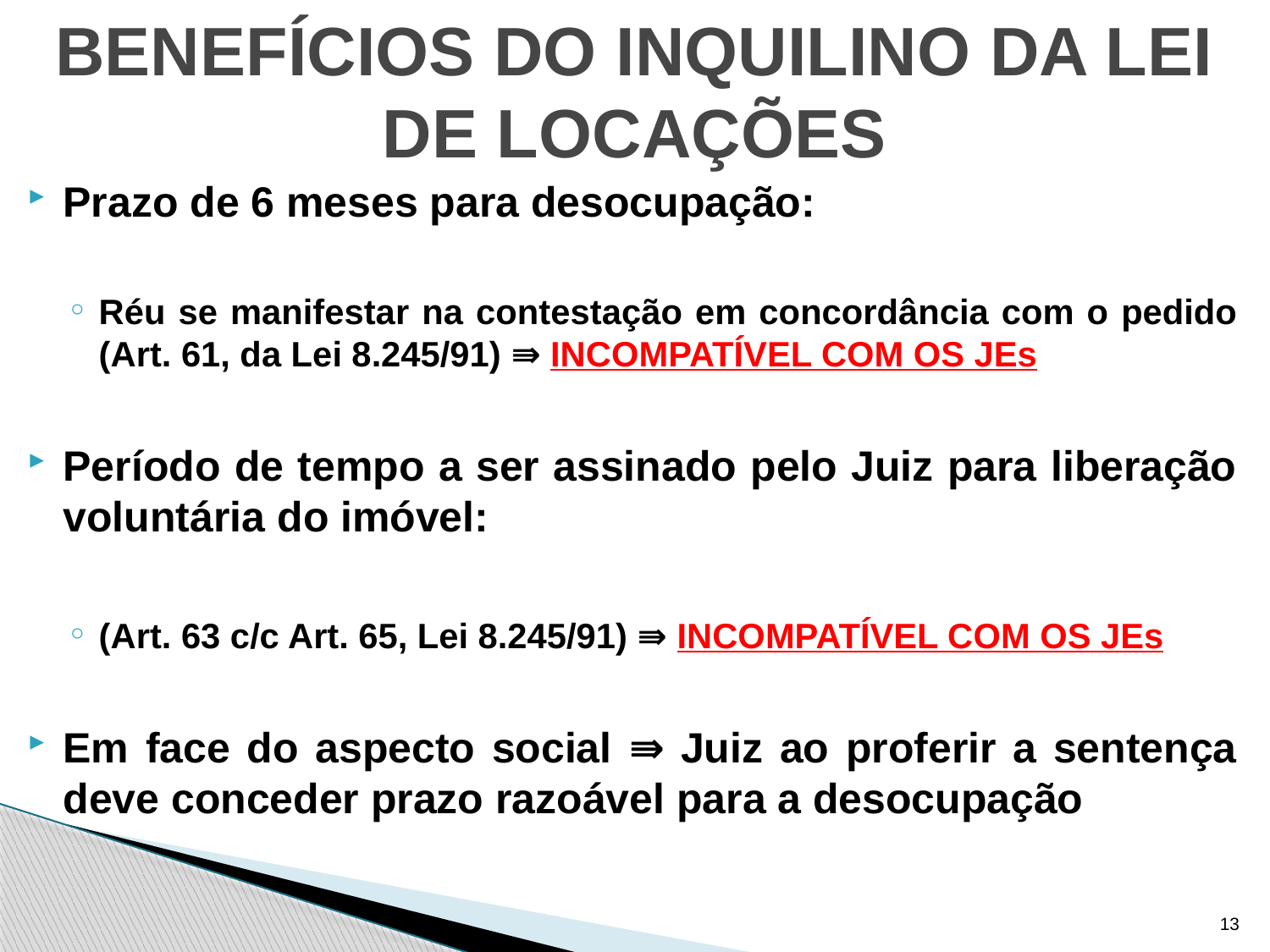

# BENEFÍCIOS DO INQUILINO DA LEI DE LOCAÇÕES
Prazo de 6 meses para desocupação:

Réu se manifestar na contestação em concordância com o pedido (Art. 61, da Lei 8.245/91) ⇛ INCOMPATÍVEL COM OS JEs

Período de tempo a ser assinado pelo Juiz para liberação voluntária do imóvel:

(Art. 63 c/c Art. 65, Lei 8.245/91) ⇛ INCOMPATÍVEL COM OS JEs

Em face do aspecto social ⇛ Juiz ao proferir a sentença deve conceder prazo razoável para a desocupação

13